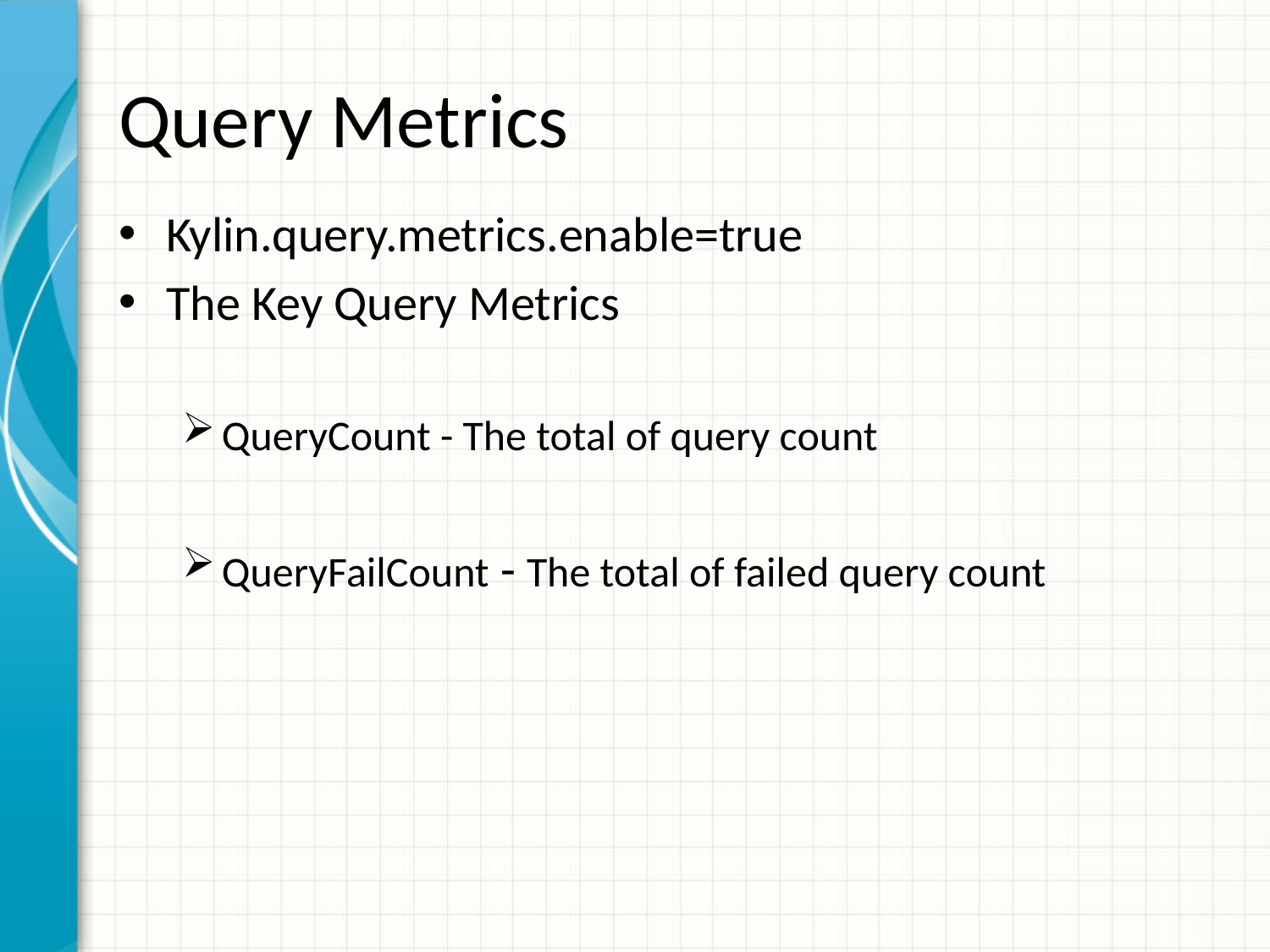

# Query Metrics
Kylin.query.metrics.enable=true
The Key Query Metrics

QueryCount - The total of query count

QueryFailCount - The total of failed query count